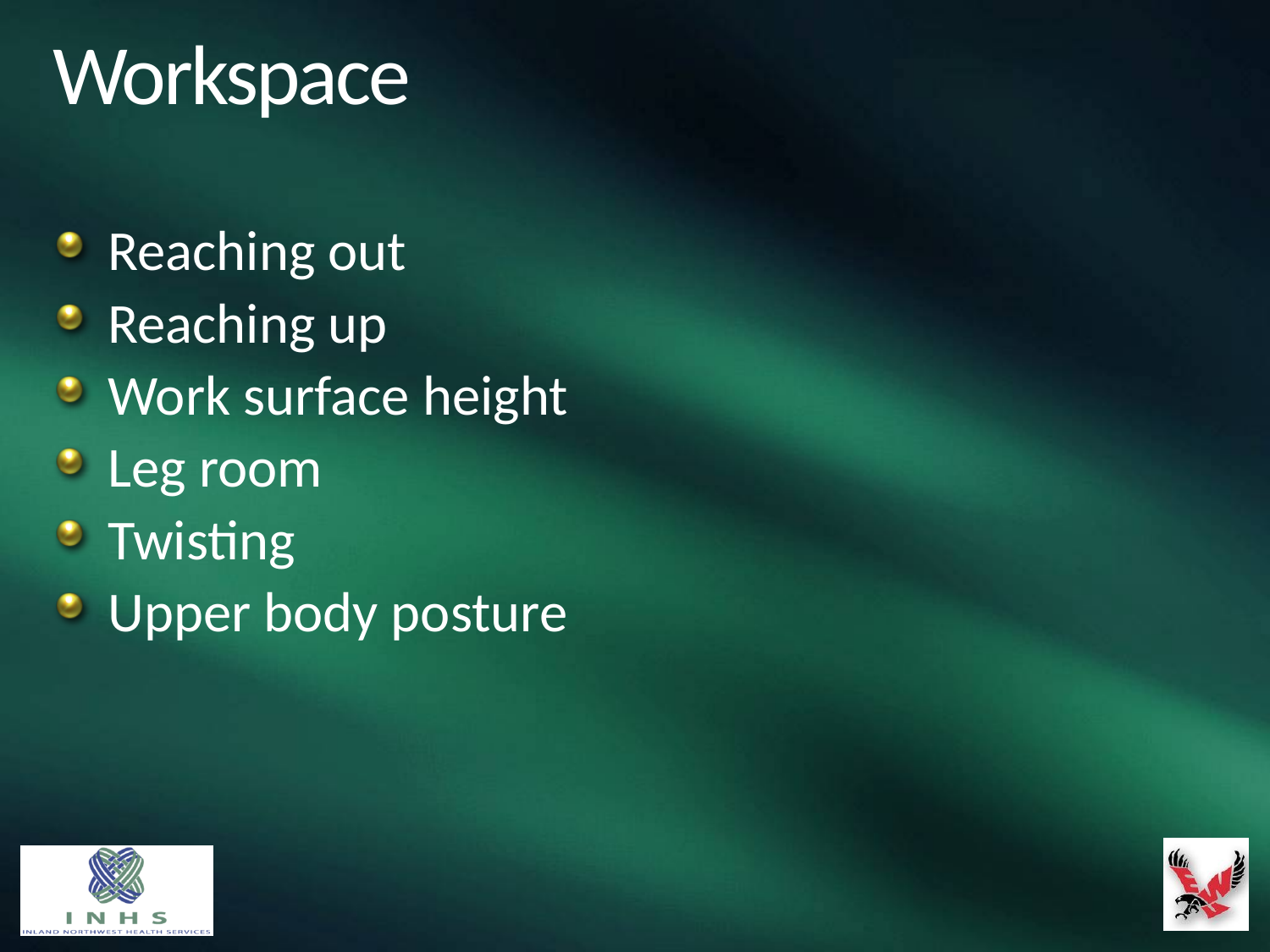

# Workspace
Reaching out
Reaching up
Work surface height
Leg room
Twisting
Upper body posture